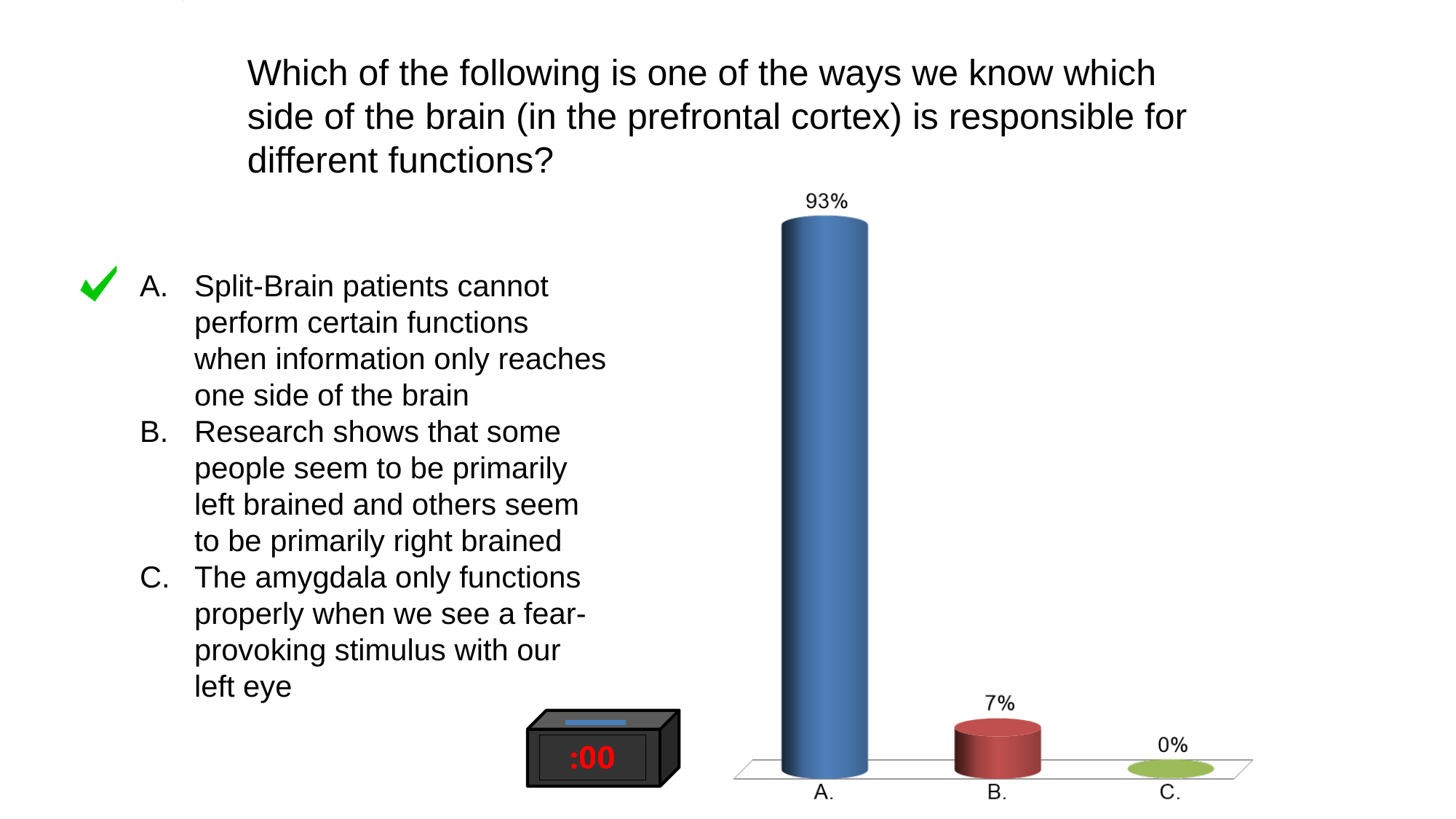

# Which of the following is one of the ways we know which side of the brain (in the prefrontal cortex) is responsible for different functions?

Split-Brain patients cannot perform certain functions when information only reaches one side of the brain
Research shows that some people seem to be primarily left brained and others seem to be primarily right brained
The amygdala only functions properly when we see a fear-provoking stimulus with our left eye